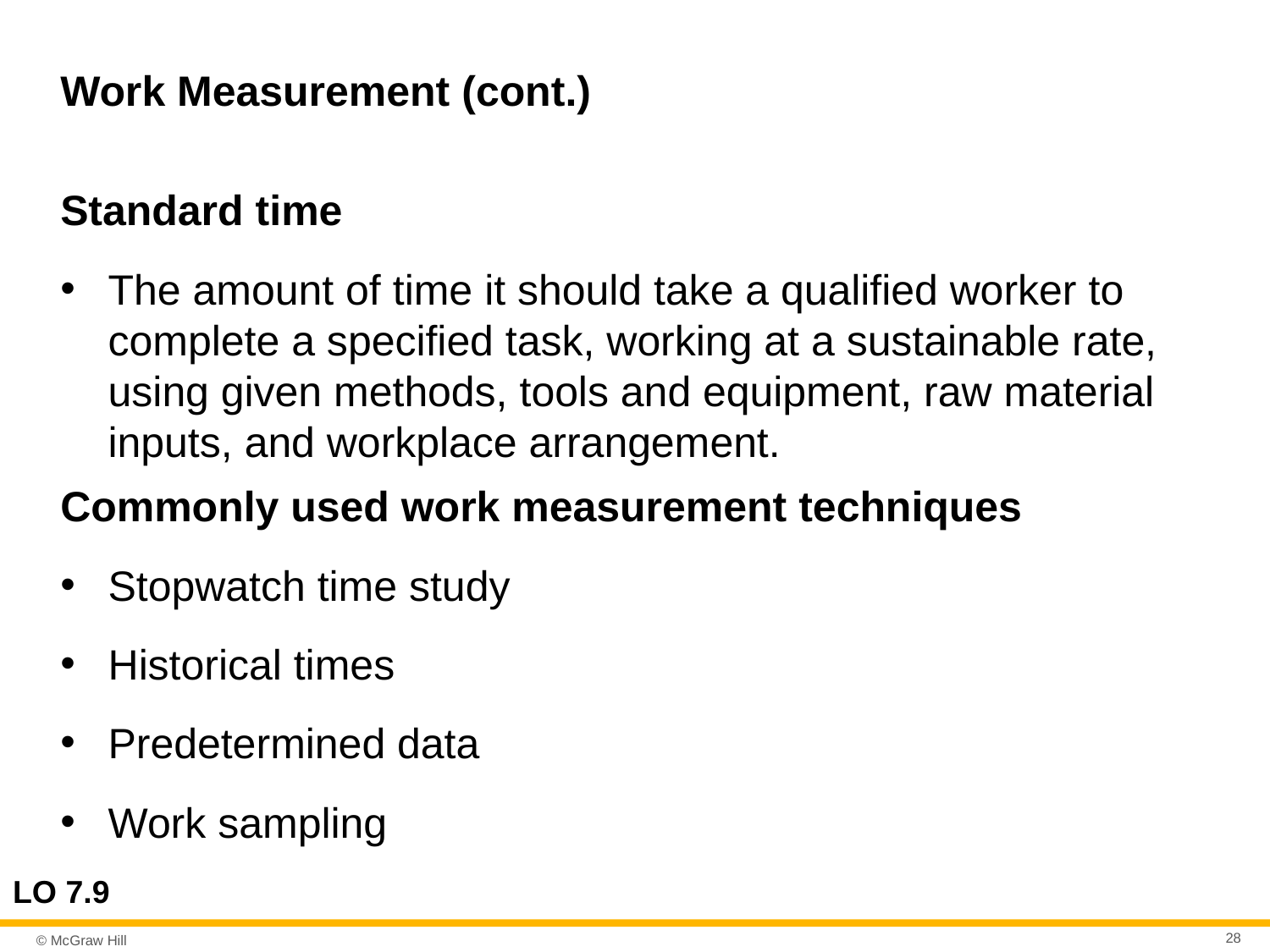

# Work Measurement (cont.)
Standard time
The amount of time it should take a qualified worker to complete a specified task, working at a sustainable rate, using given methods, tools and equipment, raw material inputs, and workplace arrangement.
Commonly used work measurement techniques
Stopwatch time study
Historical times
Predetermined data
Work sampling
LO 7.9